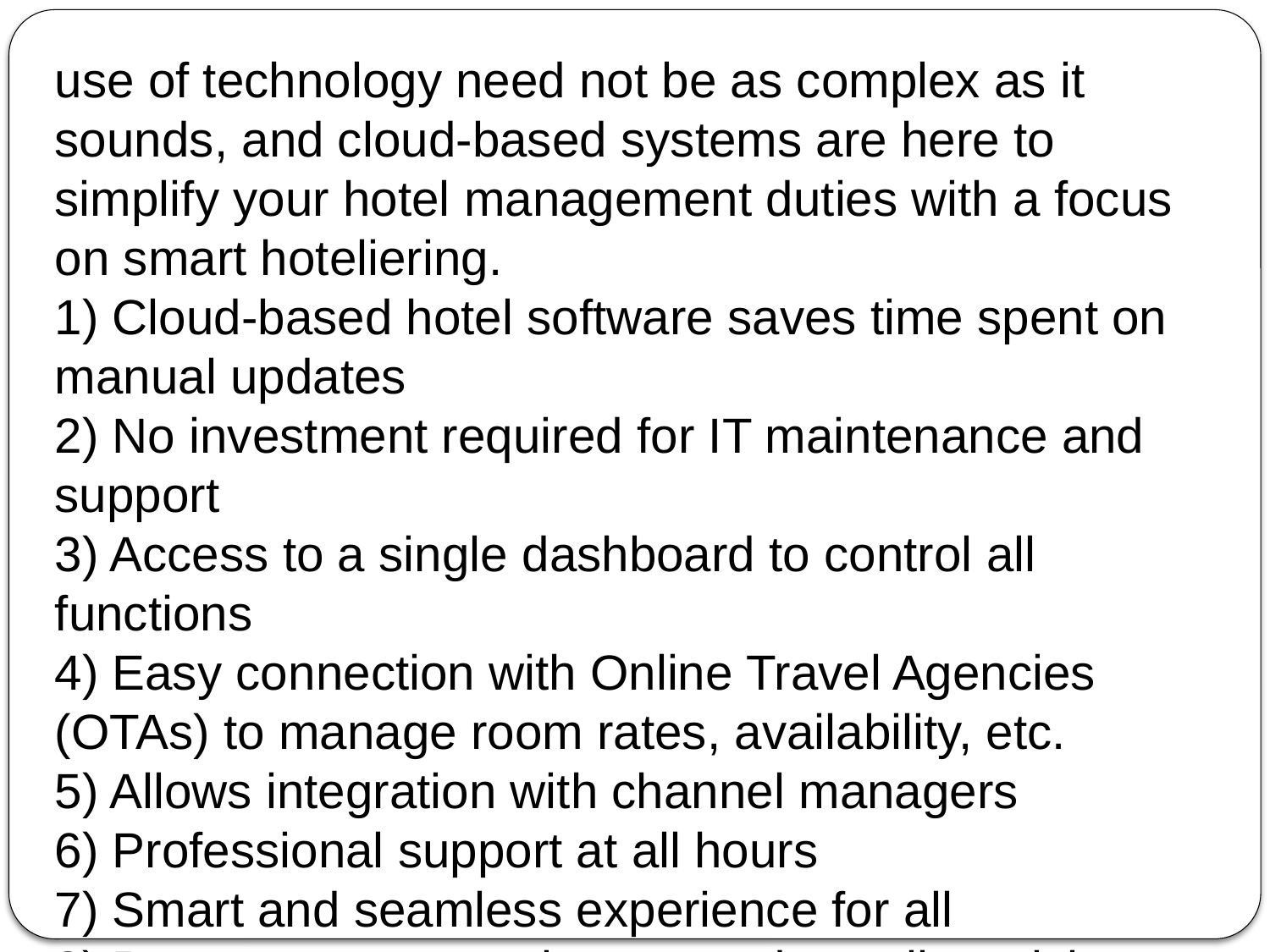

use of technology need not be as complex as it sounds, and cloud-based systems are here to simplify your hotel management duties with a focus on smart hoteliering.
1) Cloud-based hotel software saves time spent on manual updates
2) No investment required for IT maintenance and support
3) Access to a single dashboard to control all functions
4) Easy connection with Online Travel Agencies (OTAs) to manage room rates, availability, etc.
5) Allows integration with channel managers
6) Professional support at all hours
7) Smart and seamless experience for all
8) Pay-as-you-go service, upgrade easily, quick installation